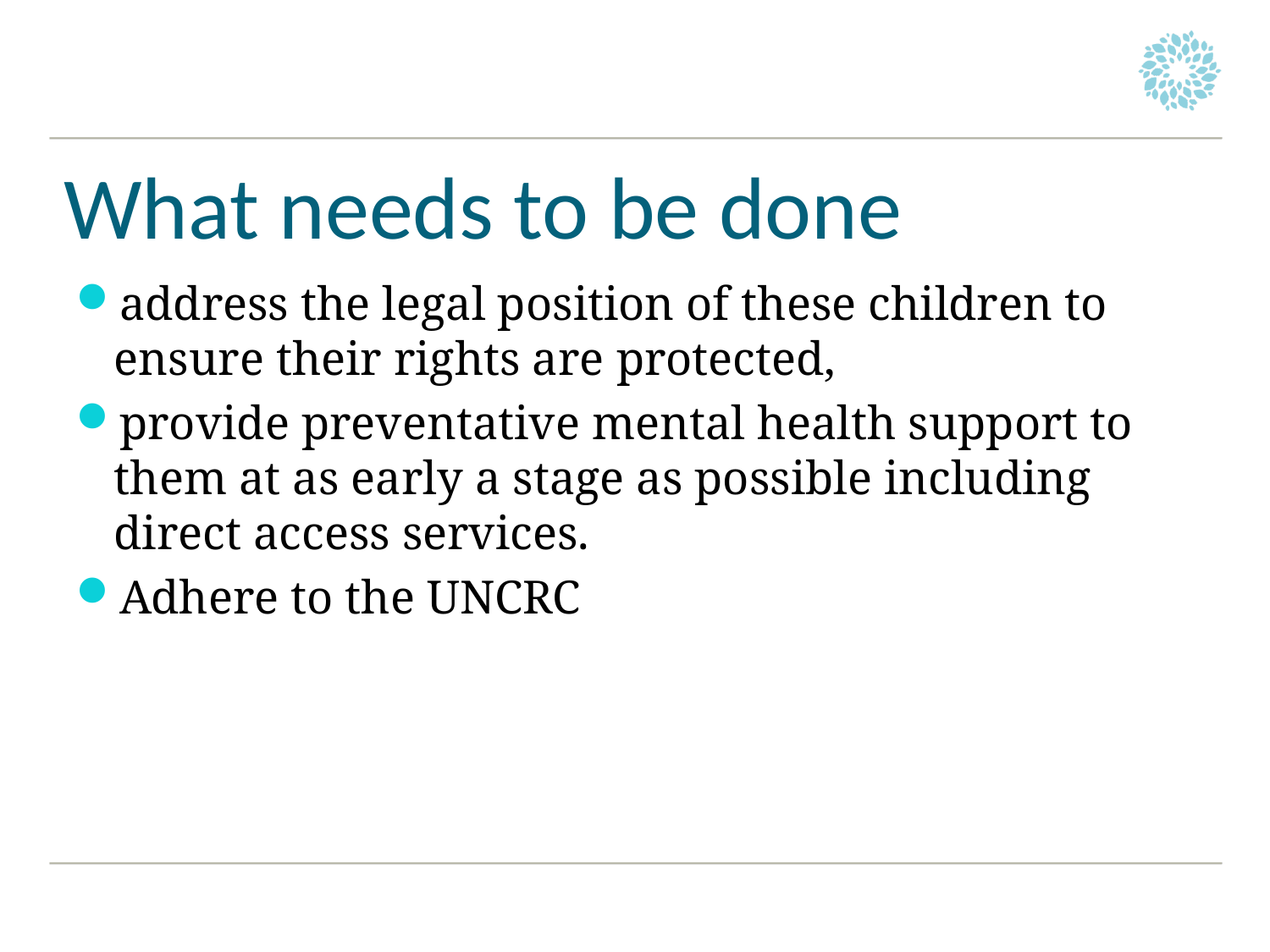

# What needs to be done
address the legal position of these children to ensure their rights are protected,
provide preventative mental health support to them at as early a stage as possible including direct access services.
Adhere to the UNCRC